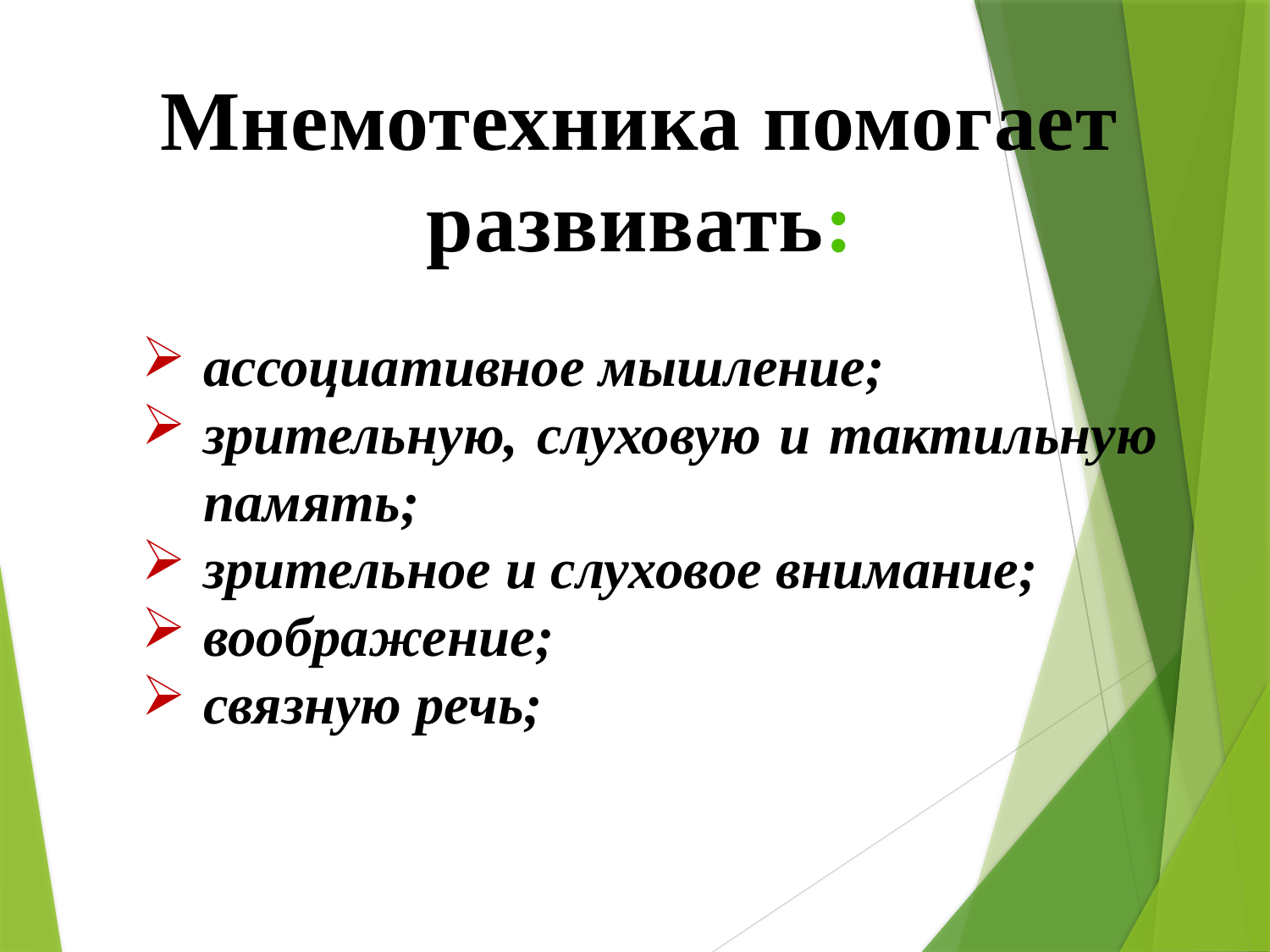

Мнемотехника помогает развивать:

ассоциативное мышление;
зрительную, слуховую и тактильную память;
зрительное и слуховое внимание;
воображение;
связную речь;